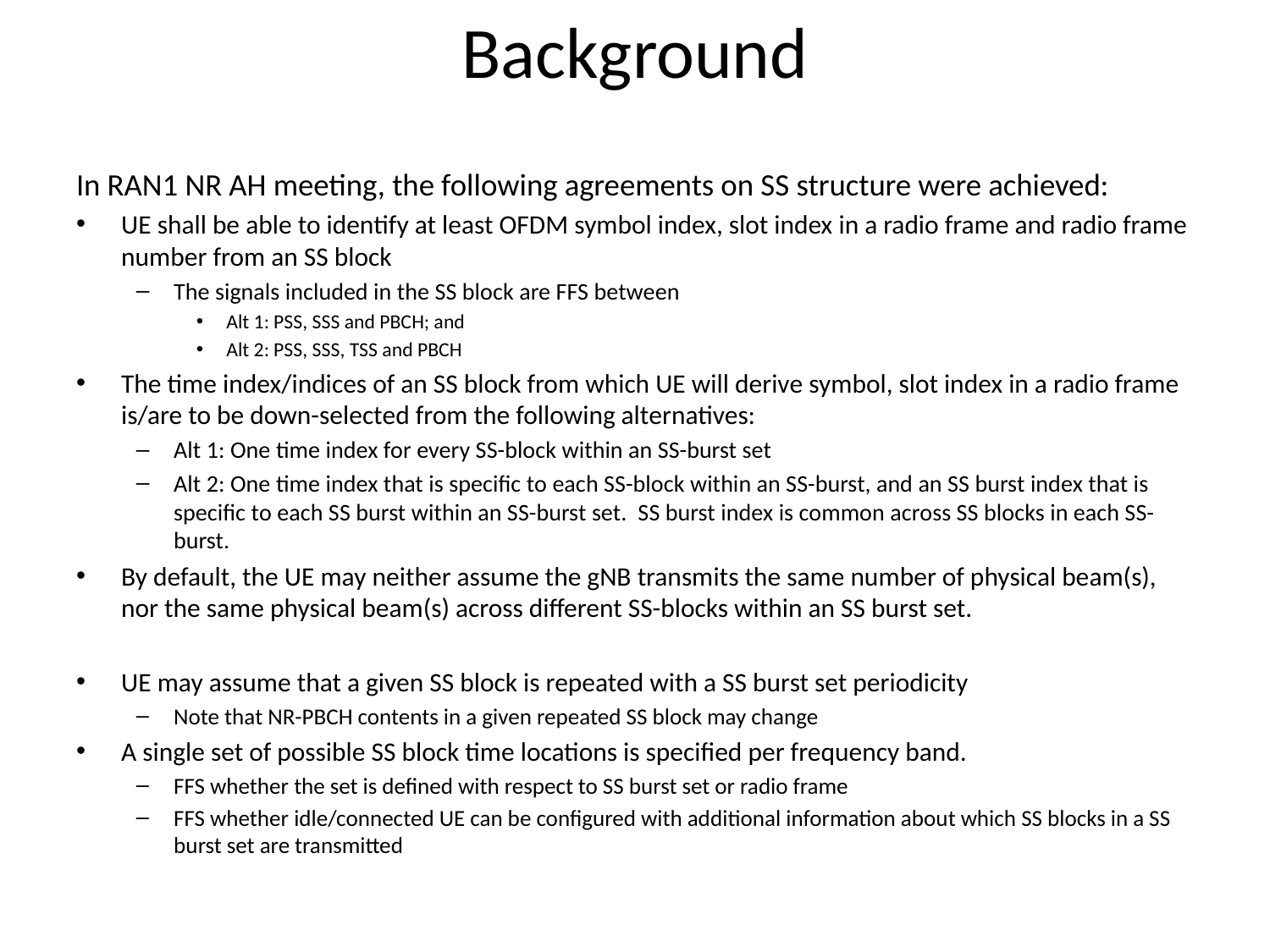

# Background
In RAN1 NR AH meeting, the following agreements on SS structure were achieved:
UE shall be able to identify at least OFDM symbol index, slot index in a radio frame and radio frame number from an SS block
The signals included in the SS block are FFS between
Alt 1: PSS, SSS and PBCH; and
Alt 2: PSS, SSS, TSS and PBCH
The time index/indices of an SS block from which UE will derive symbol, slot index in a radio frame is/are to be down-selected from the following alternatives:
Alt 1: One time index for every SS-block within an SS-burst set
Alt 2: One time index that is specific to each SS-block within an SS-burst, and an SS burst index that is specific to each SS burst within an SS-burst set.  SS burst index is common across SS blocks in each SS-burst.
By default, the UE may neither assume the gNB transmits the same number of physical beam(s), nor the same physical beam(s) across different SS-blocks within an SS burst set.

UE may assume that a given SS block is repeated with a SS burst set periodicity
Note that NR-PBCH contents in a given repeated SS block may change
A single set of possible SS block time locations is specified per frequency band.
FFS whether the set is defined with respect to SS burst set or radio frame
FFS whether idle/connected UE can be configured with additional information about which SS blocks in a SS burst set are transmitted